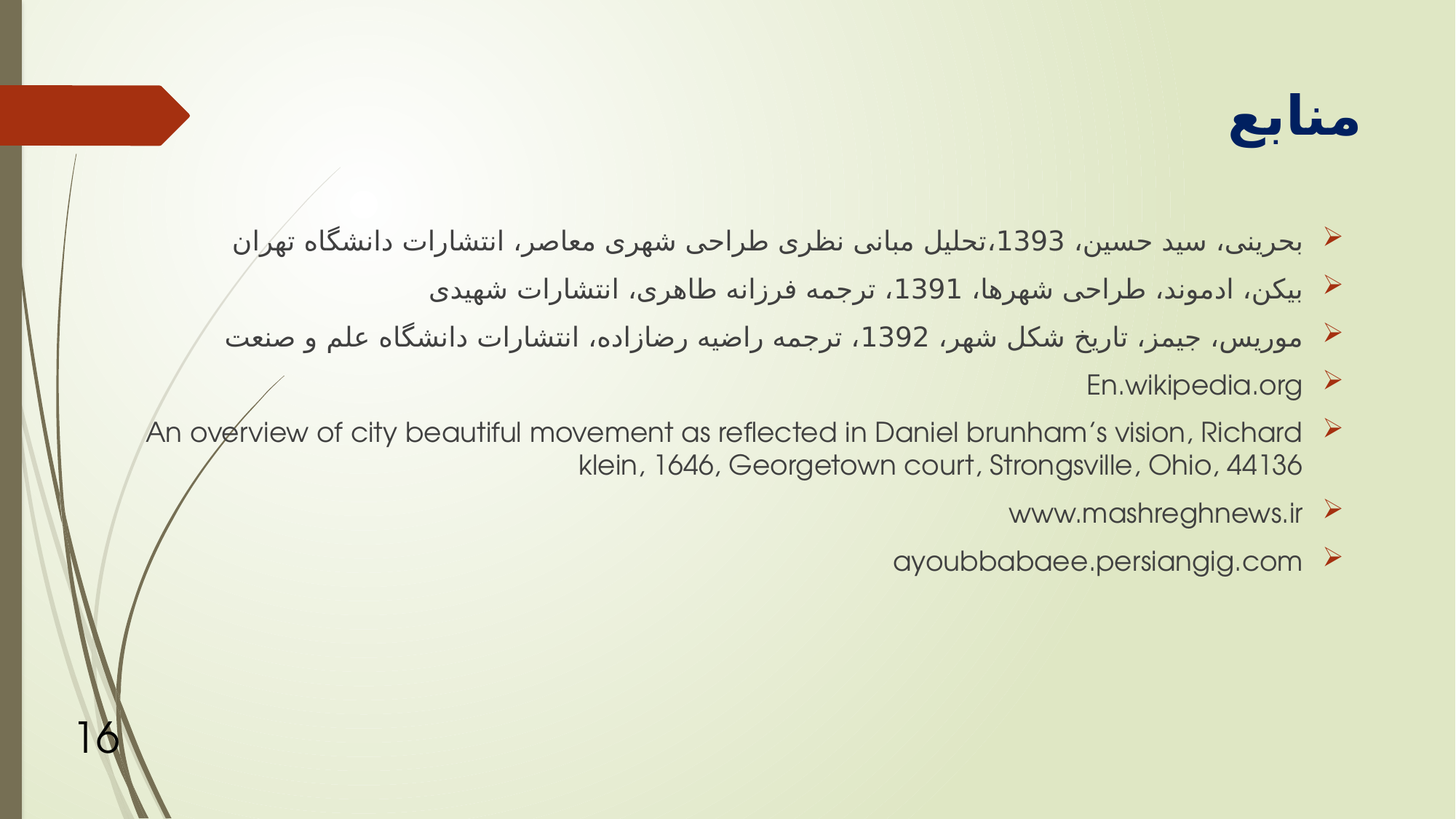

# منابع
بحرینی، سید حسین، 1393،‌تحلیل مبانی نظری طراحی شهری معاصر، انتشارات دانشگاه تهران
بیکن، ادموند، طراحی شهرها، 1391، ترجمه فرزانه طاهری، انتشارات شهیدی
موریس، جیمز، تاریخ شکل شهر، 1392، ترجمه راضیه رضازاده، انتشارات دانشگاه علم و صنعت
En.wikipedia.org
An overview of city beautiful movement as reflected in Daniel brunham’s vision, Richard klein, 1646, Georgetown court, Strongsville, Ohio, 44136
www.mashreghnews.ir
ayoubbabaee.persiangig.com

16